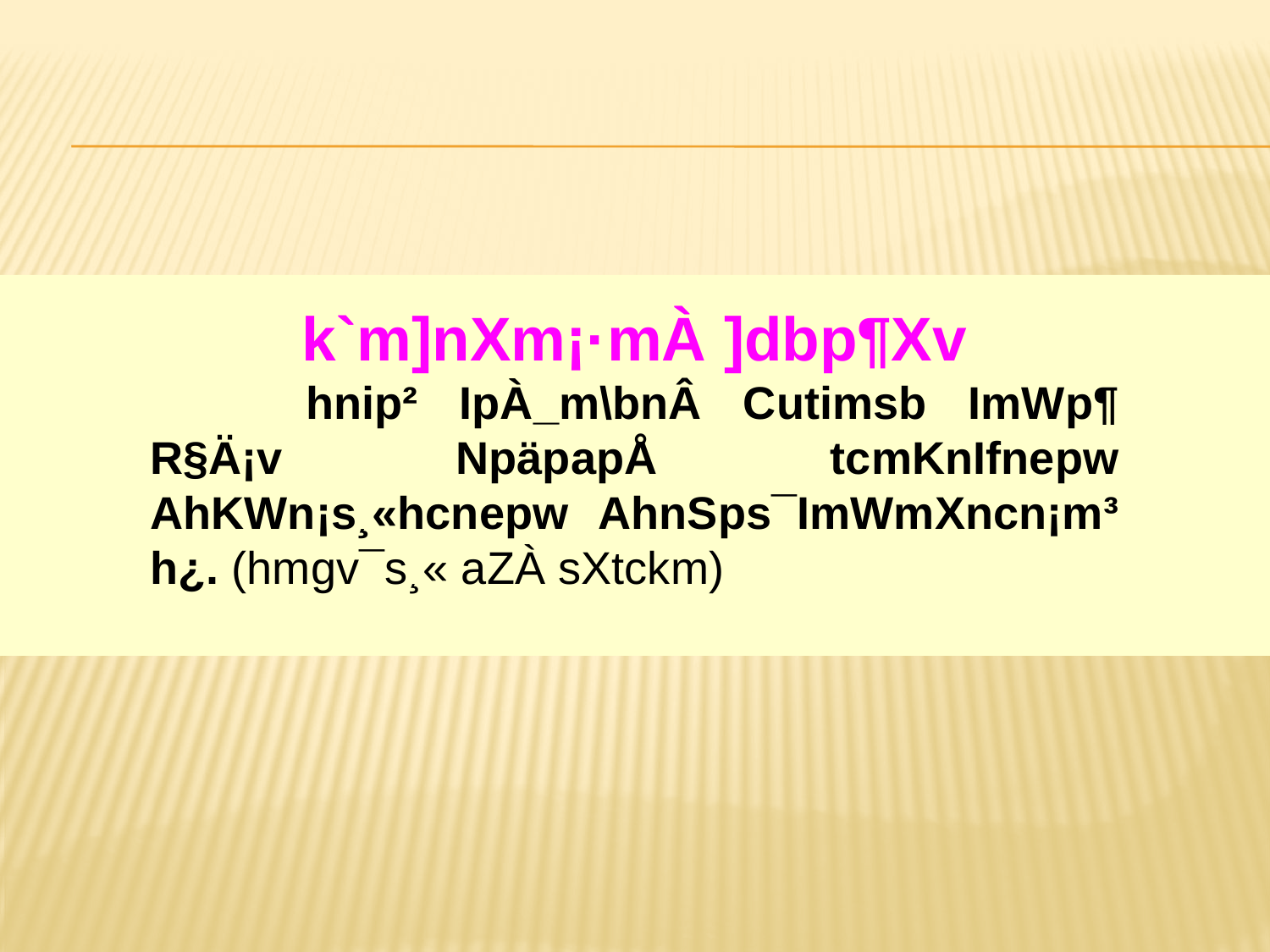

k`m]nXm¡·mÀ ]dbp¶Xv
 	hnip² IpÀ_m\bnÂ Cutimsb ImWp¶ R§Ä¡v NpäpapÅ tcmKnIfnepw AhKWn¡s¸«hcnepw AhnSps¯ImWmXncn¡m³ h¿. (hmgv¯s¸« aZÀ sXtckm)